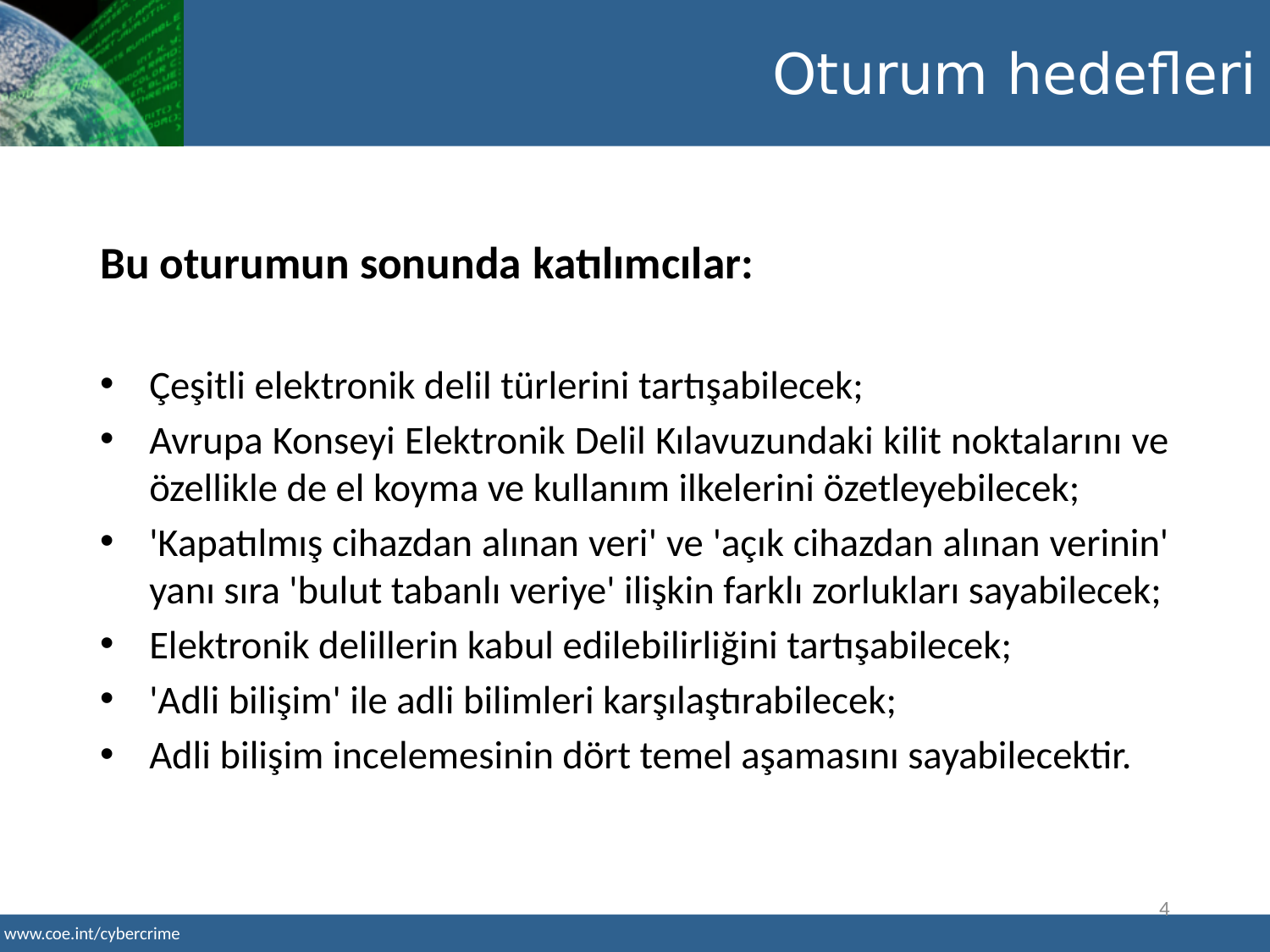

Oturum hedefleri

Bu oturumun sonunda katılımcılar:

Çeşitli elektronik delil türlerini tartışabilecek;
Avrupa Konseyi Elektronik Delil Kılavuzundaki kilit noktalarını ve özellikle de el koyma ve kullanım ilkelerini özetleyebilecek;
'Kapatılmış cihazdan alınan veri' ve 'açık cihazdan alınan verinin' yanı sıra 'bulut tabanlı veriye' ilişkin farklı zorlukları sayabilecek;
Elektronik delillerin kabul edilebilirliğini tartışabilecek;
'Adli bilişim' ile adli bilimleri karşılaştırabilecek;
Adli bilişim incelemesinin dört temel aşamasını sayabilecektir.

4